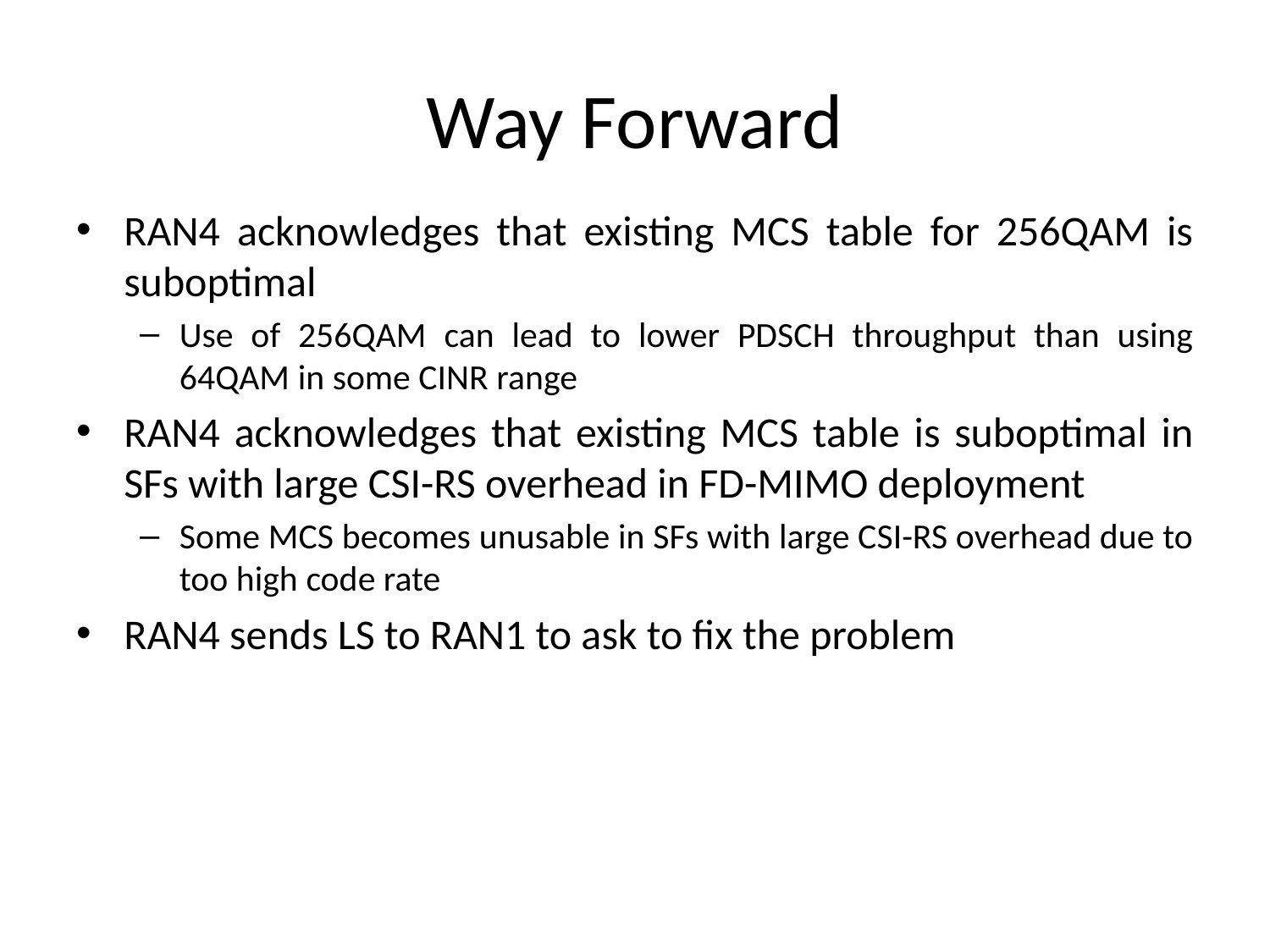

# Way Forward
RAN4 acknowledges that existing MCS table for 256QAM is suboptimal
Use of 256QAM can lead to lower PDSCH throughput than using 64QAM in some CINR range
RAN4 acknowledges that existing MCS table is suboptimal in SFs with large CSI-RS overhead in FD-MIMO deployment
Some MCS becomes unusable in SFs with large CSI-RS overhead due to too high code rate
RAN4 sends LS to RAN1 to ask to fix the problem